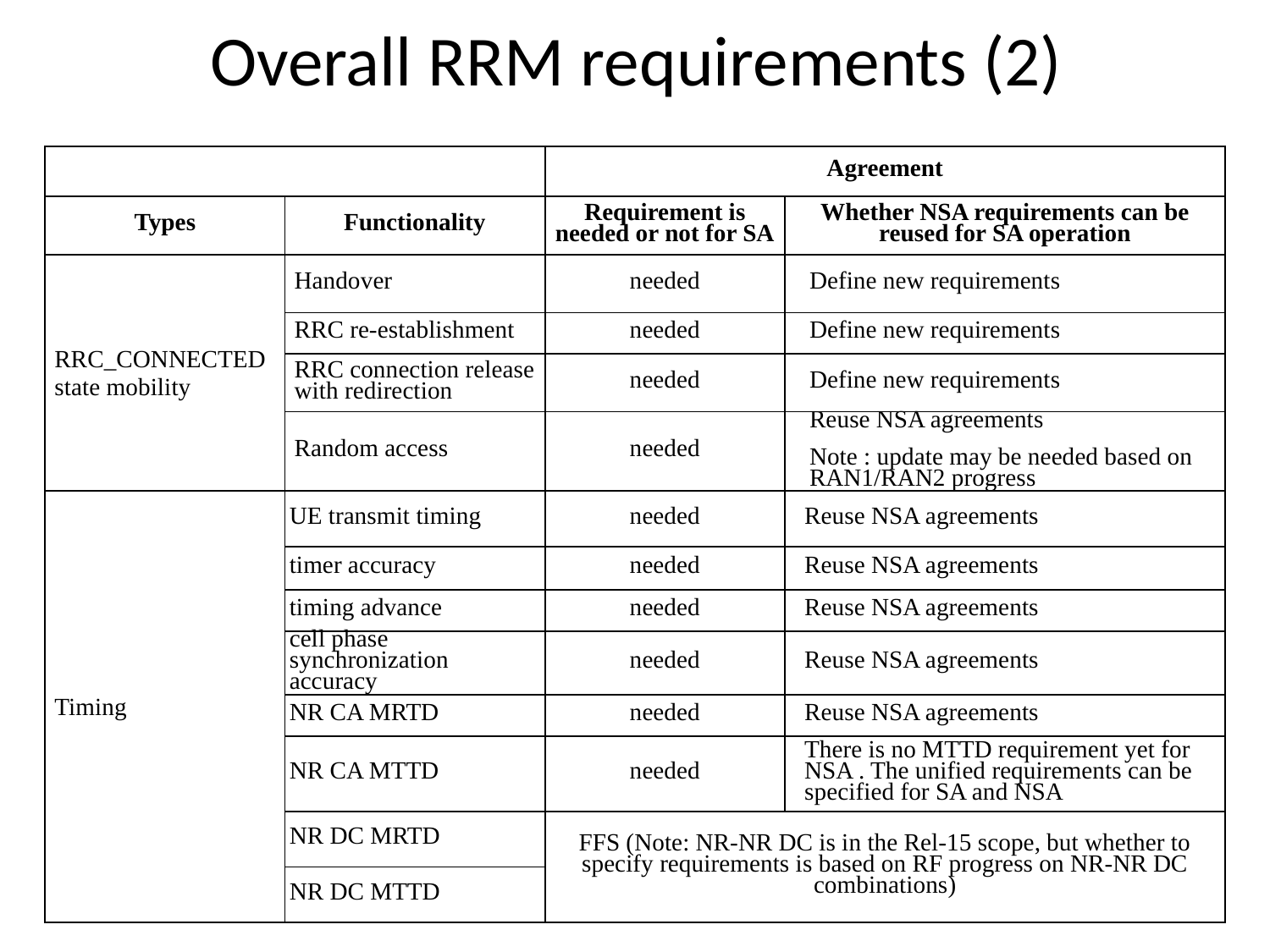

# Overall RRM requirements (2)
|  |  | Agreement |  |
| --- | --- | --- | --- |
| Types | Functionality | Requirement is needed or not for SA | Whether NSA requirements can be reused for SA operation |
| RRC\_CONNECTED state mobility | Handover | needed | Define new requirements |
|  | RRC re-establishment | needed | Define new requirements |
|  | RRC connection release with redirection | needed | Define new requirements |
|  | Random access | needed | Reuse NSA agreements Note : update may be needed based on RAN1/RAN2 progress |
| Timing | UE transmit timing | needed | Reuse NSA agreements |
|  | timer accuracy | needed | Reuse NSA agreements |
|  | timing advance | needed | Reuse NSA agreements |
|  | cell phase synchronization accuracy | needed | Reuse NSA agreements |
|  | NR CA MRTD | needed | Reuse NSA agreements |
|  | NR CA MTTD | needed | There is no MTTD requirement yet for NSA . The unified requirements can be specified for SA and NSA |
|  | NR DC MRTD | FFS (Note: NR-NR DC is in the Rel-15 scope, but whether to specify requirements is based on RF progress on NR-NR DC combinations) |  |
|  | NR DC MTTD |  |  |